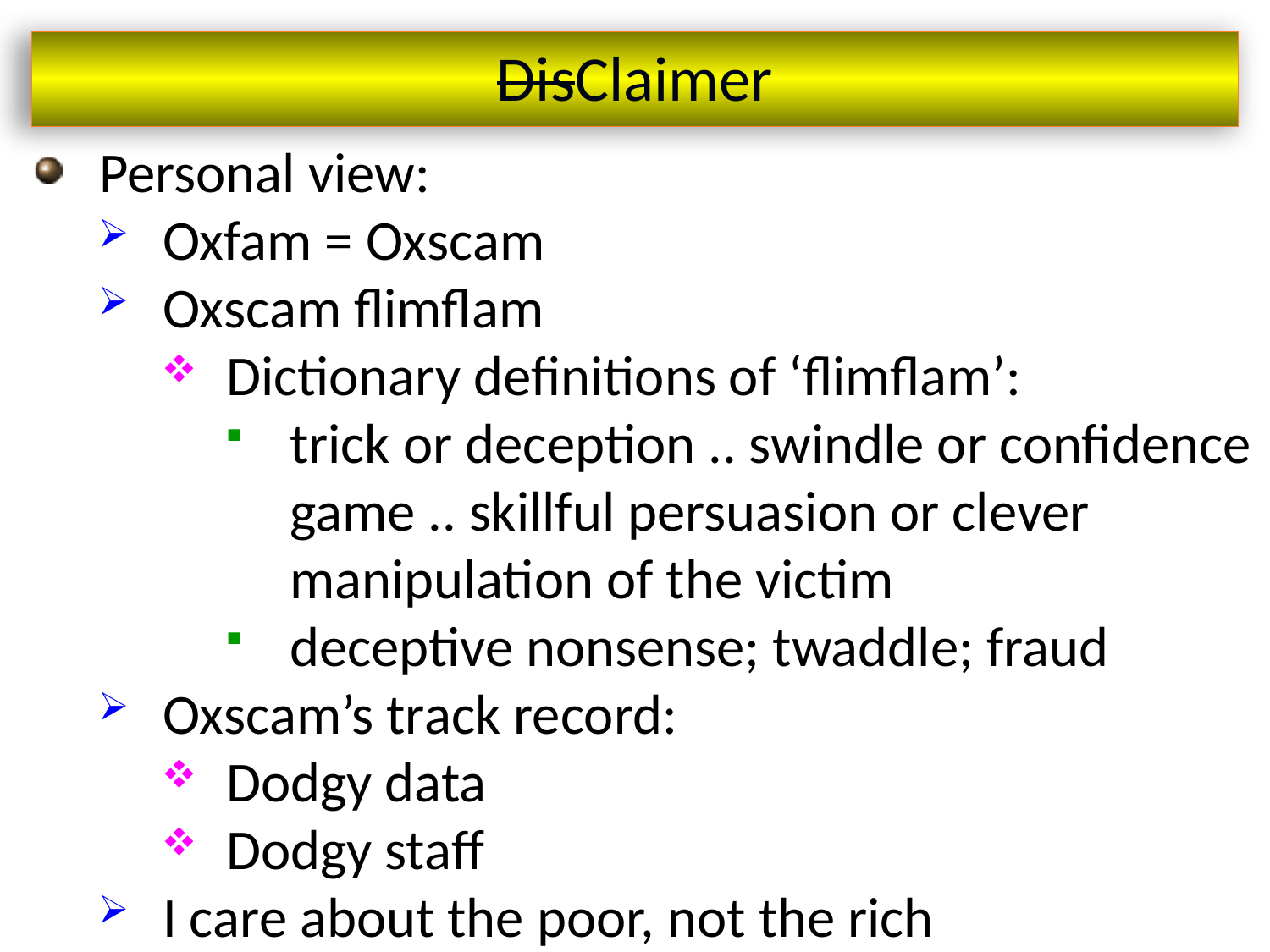

DisClaimer
Personal view:
Oxfam = Oxscam
Oxscam flimflam
Dictionary definitions of ‘flimflam’:
trick or deception .. swindle or confidence game .. skillful persuasion or clever manipulation of the victim
deceptive nonsense; twaddle; fraud
Oxscam’s track record:
Dodgy data
Dodgy staff
I care about the poor, not the rich